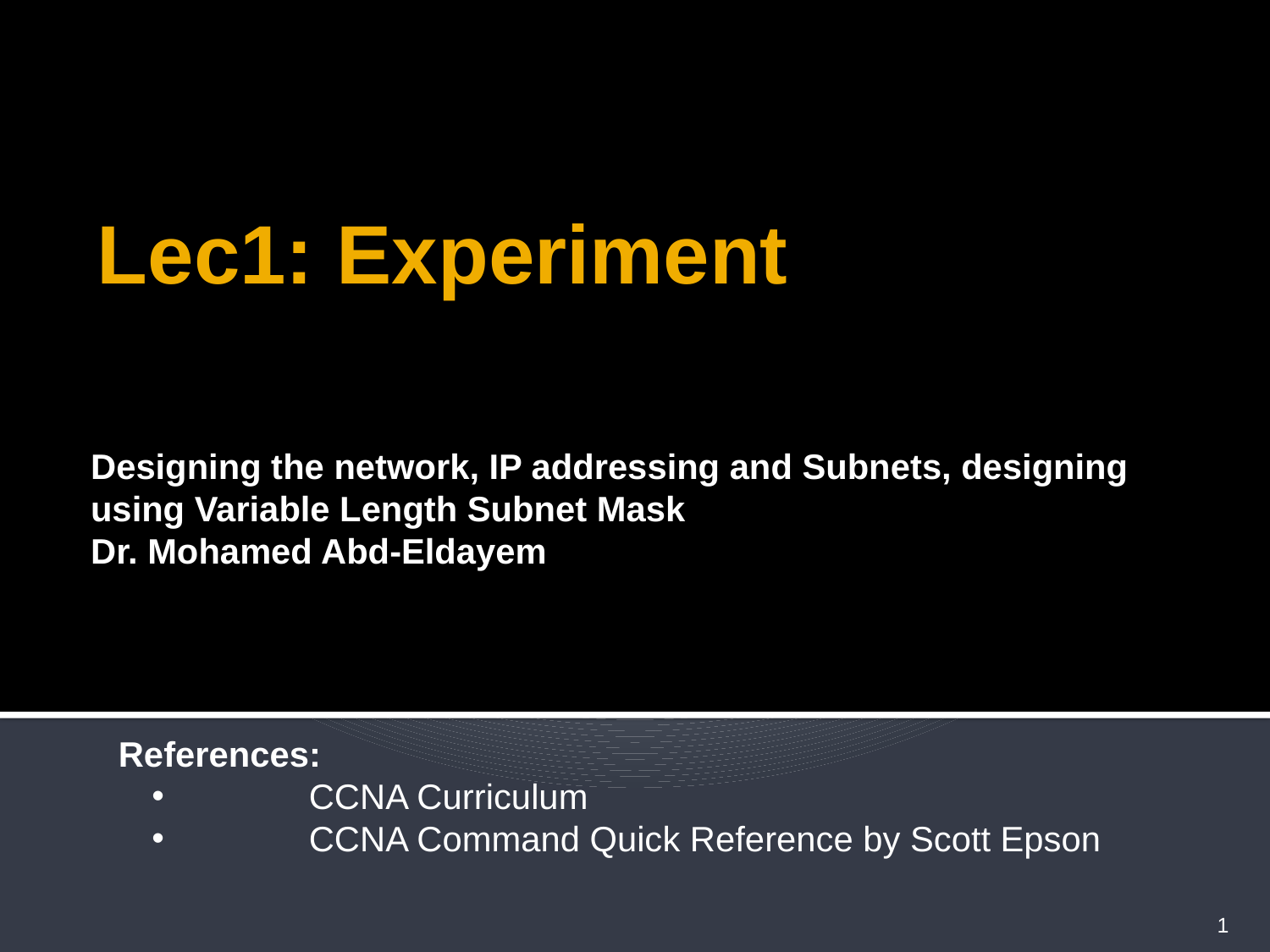

# Lec1: Experiment
Designing the network, IP addressing and Subnets, designing using Variable Length Subnet Mask
Dr. Mohamed Abd-Eldayem
References:
	CCNA Curriculum
	CCNA Command Quick Reference by Scott Epson

1